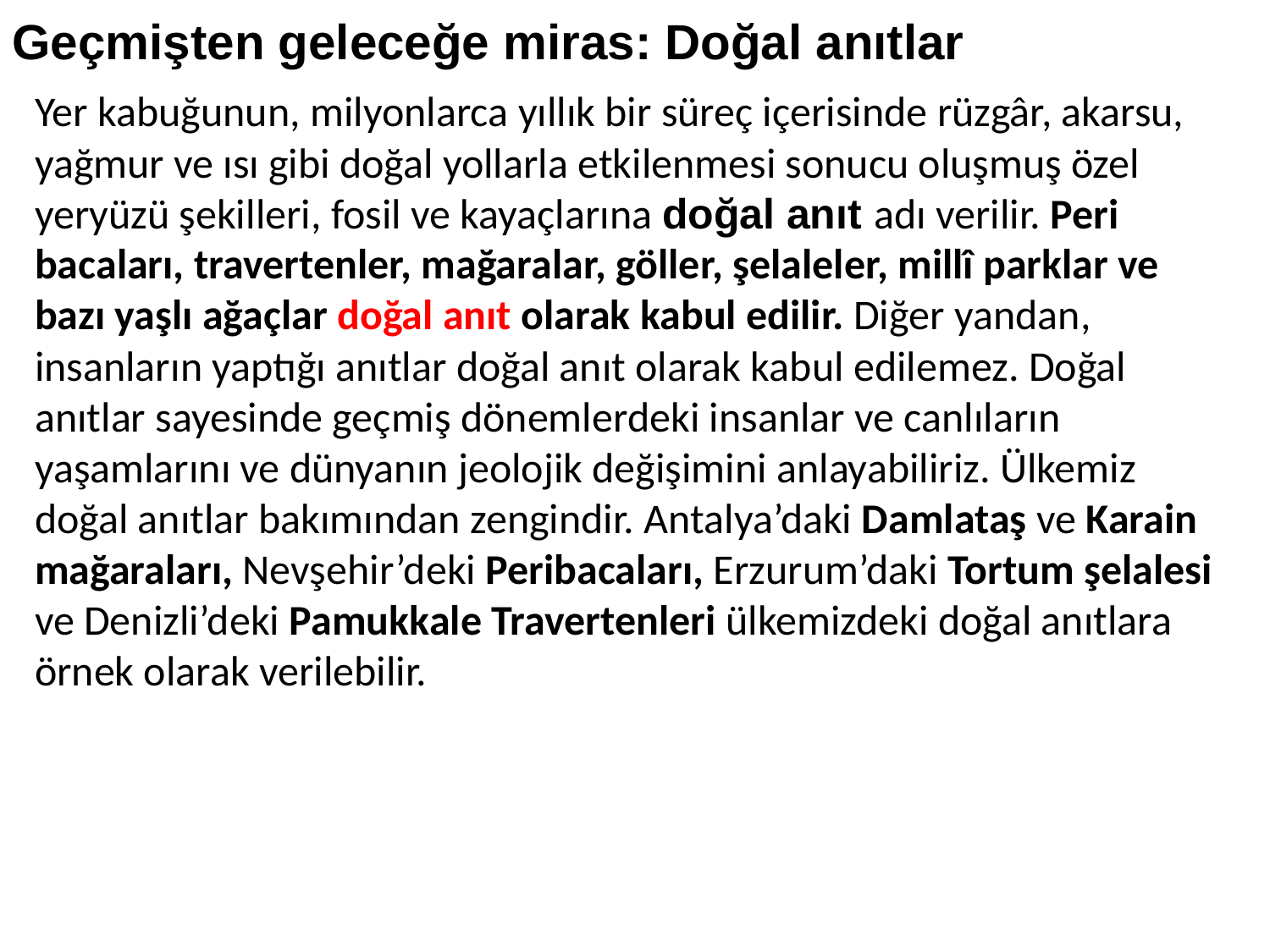

Geçmişten geleceğe miras: Doğal anıtlar
Yer kabuğunun, milyonlarca yıllık bir süreç içerisinde rüzgâr, akarsu, yağmur ve ısı gibi doğal yollarla etkilenmesi sonucu oluşmuş özel yeryüzü şekilleri, fosil ve kayaçlarına doğal anıt adı verilir. Peri bacaları, travertenler, mağaralar, göller, şelaleler, millî parklar ve bazı yaşlı ağaçlar doğal anıt olarak kabul edilir. Diğer yandan, insanların yaptığı anıtlar doğal anıt olarak kabul edilemez. Doğal anıtlar sayesinde geçmiş dönemlerdeki insanlar ve canlıların yaşamlarını ve dünyanın jeolojik değişimini anlayabiliriz. Ülkemiz doğal anıtlar bakımından zengindir. Antalya’daki Damlataş ve Karain mağaraları, Nevşehir’deki Peribacaları, Erzurum’daki Tortum şelalesi
ve Denizli’deki Pamukkale Travertenleri ülkemizdeki doğal anıtlara örnek olarak verilebilir.